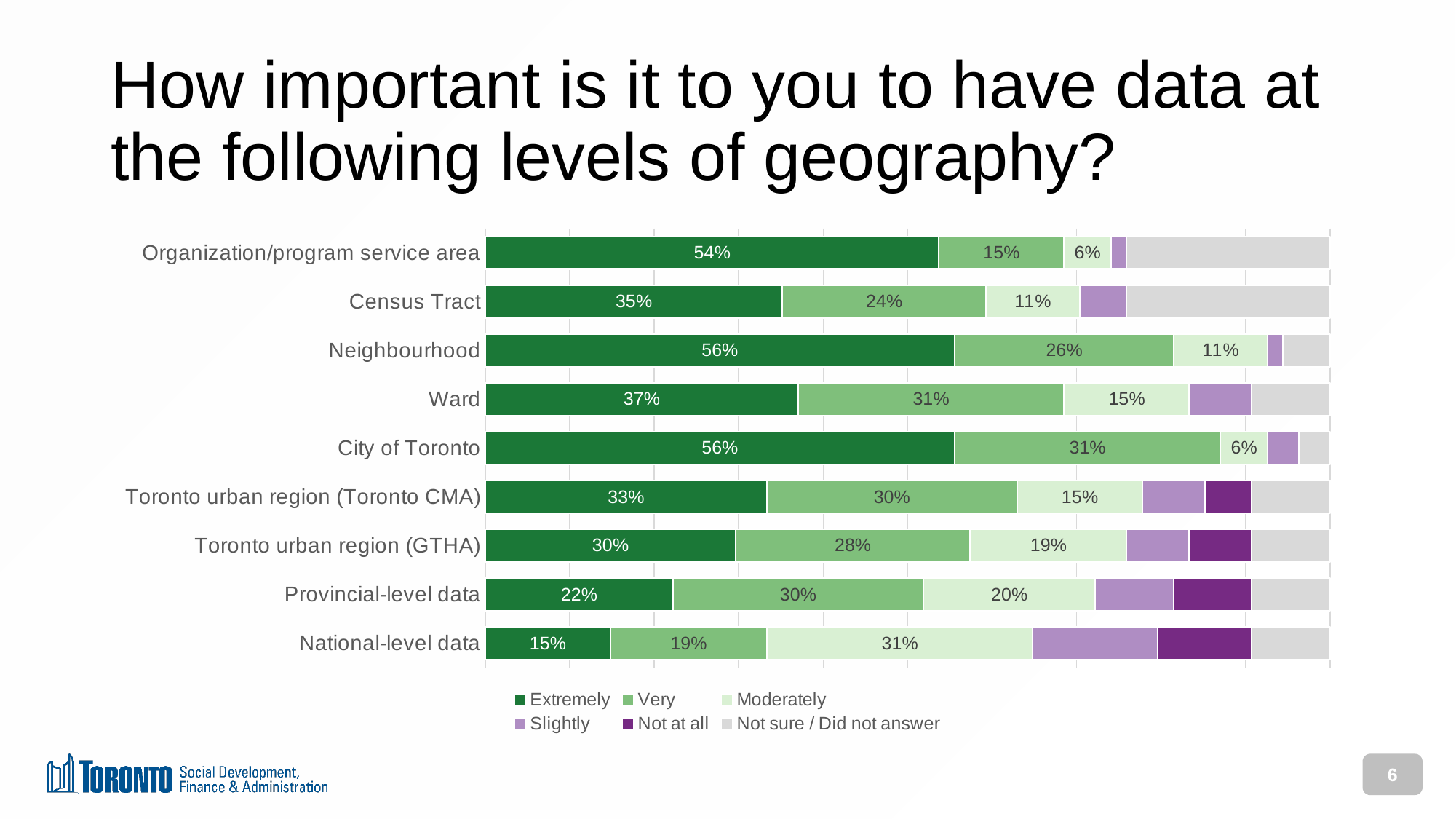

# How important is it to you to have data at the following levels of geography?

### Chart

| Category | Extremely | Very | Moderately | Slightly | Not at all | Not sure / Did not answer |
|---|---|---|---|---|---|---|
| National-level data | 8.0 | 10.0 | 17.0 | 8.0 | 6.0 | 5.0 |
| Provincial-level data | 12.0 | 16.0 | 11.0 | 5.0 | 5.0 | 5.0 |
| Toronto urban region (GTHA) | 16.0 | 15.0 | 10.0 | 4.0 | 4.0 | 5.0 |
| Toronto urban region (Toronto CMA) | 18.0 | 16.0 | 8.0 | 4.0 | 3.0 | 5.0 |
| City of Toronto | 30.0 | 17.0 | 3.0 | 2.0 | 0.0 | 2.0 |
| Ward | 20.0 | 17.0 | 8.0 | 4.0 | 0.0 | 5.0 |
| Neighbourhood | 30.0 | 14.0 | 6.0 | 1.0 | 0.0 | 3.0 |
| Census Tract | 19.0 | 13.0 | 6.0 | 3.0 | 0.0 | 13.0 |
| Organization/program service area | 29.0 | 8.0 | 3.0 | 1.0 | 0.0 | 13.0 |
6